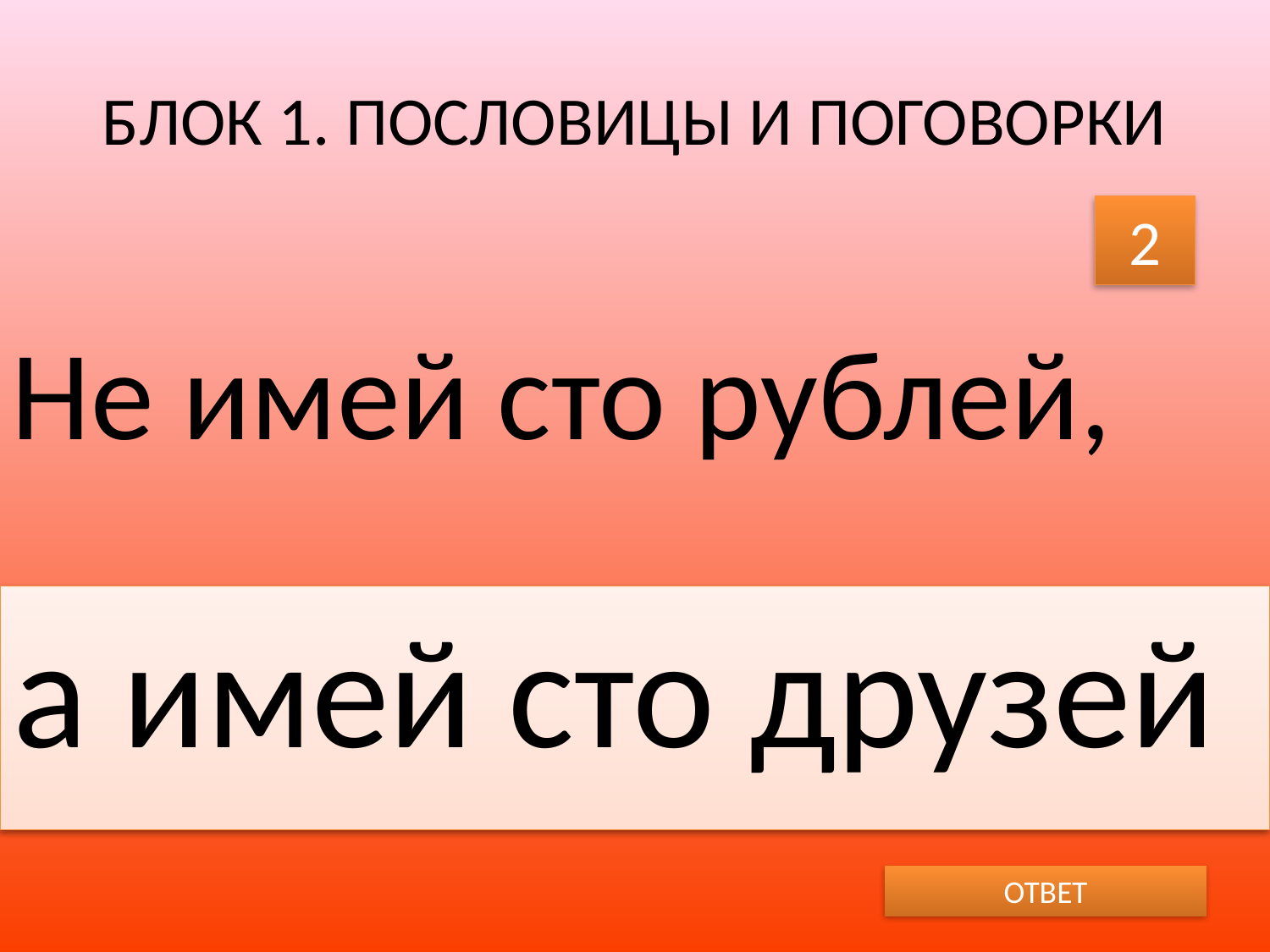

# БЛОК 1. ПОСЛОВИЦЫ И ПОГОВОРКИ
2
Не имей сто рублей,
а имей сто друзей
ОТВЕТ